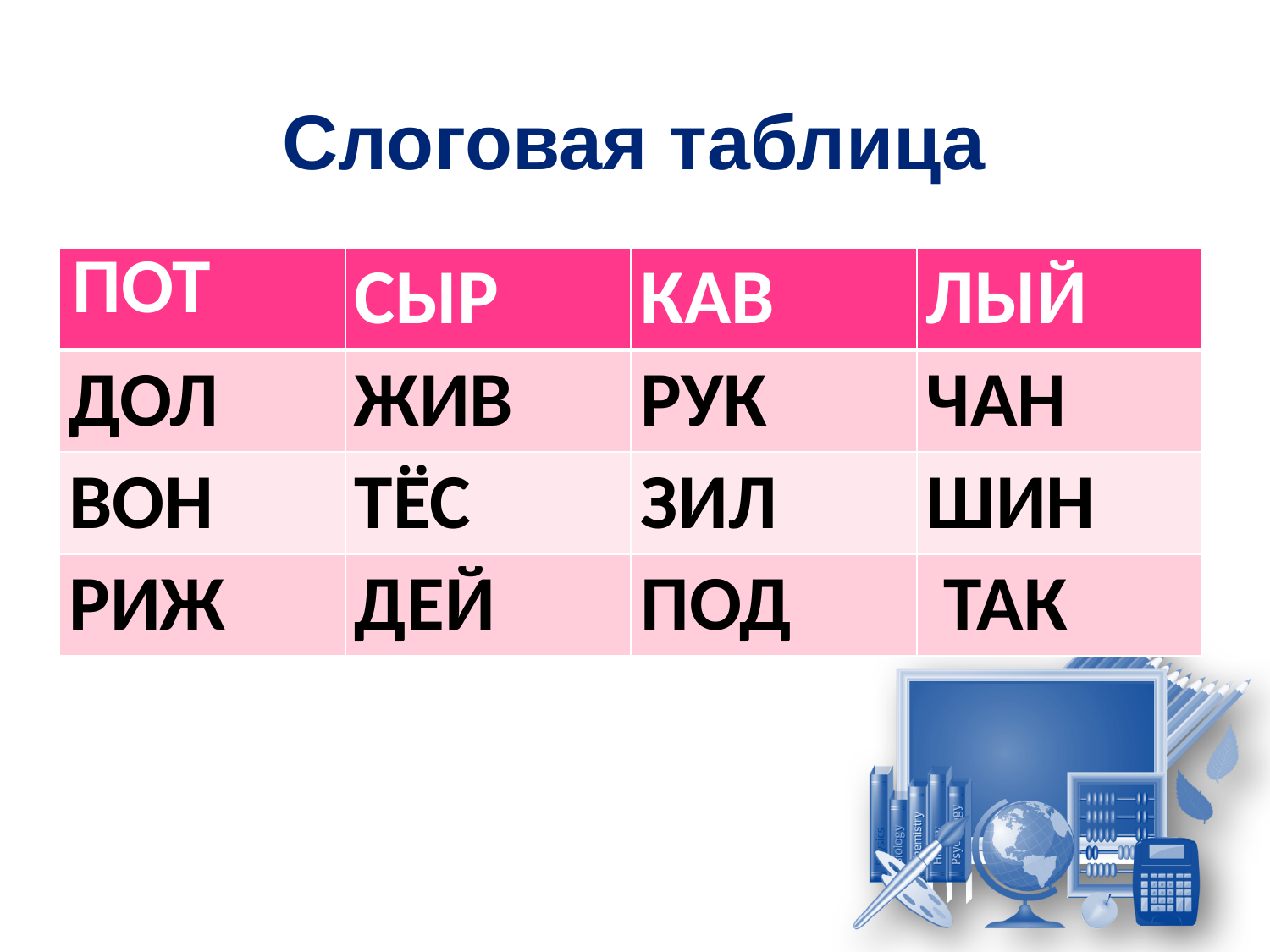

Слоговая таблица
| ПОТ | СЫР | КАВ | ЛЫЙ |
| --- | --- | --- | --- |
| ДОЛ | ЖИВ | РУК | ЧАН |
| ВОН | ТЁС | ЗИЛ | ШИН |
| РИЖ | ДЕЙ | ПОД | ТАК |